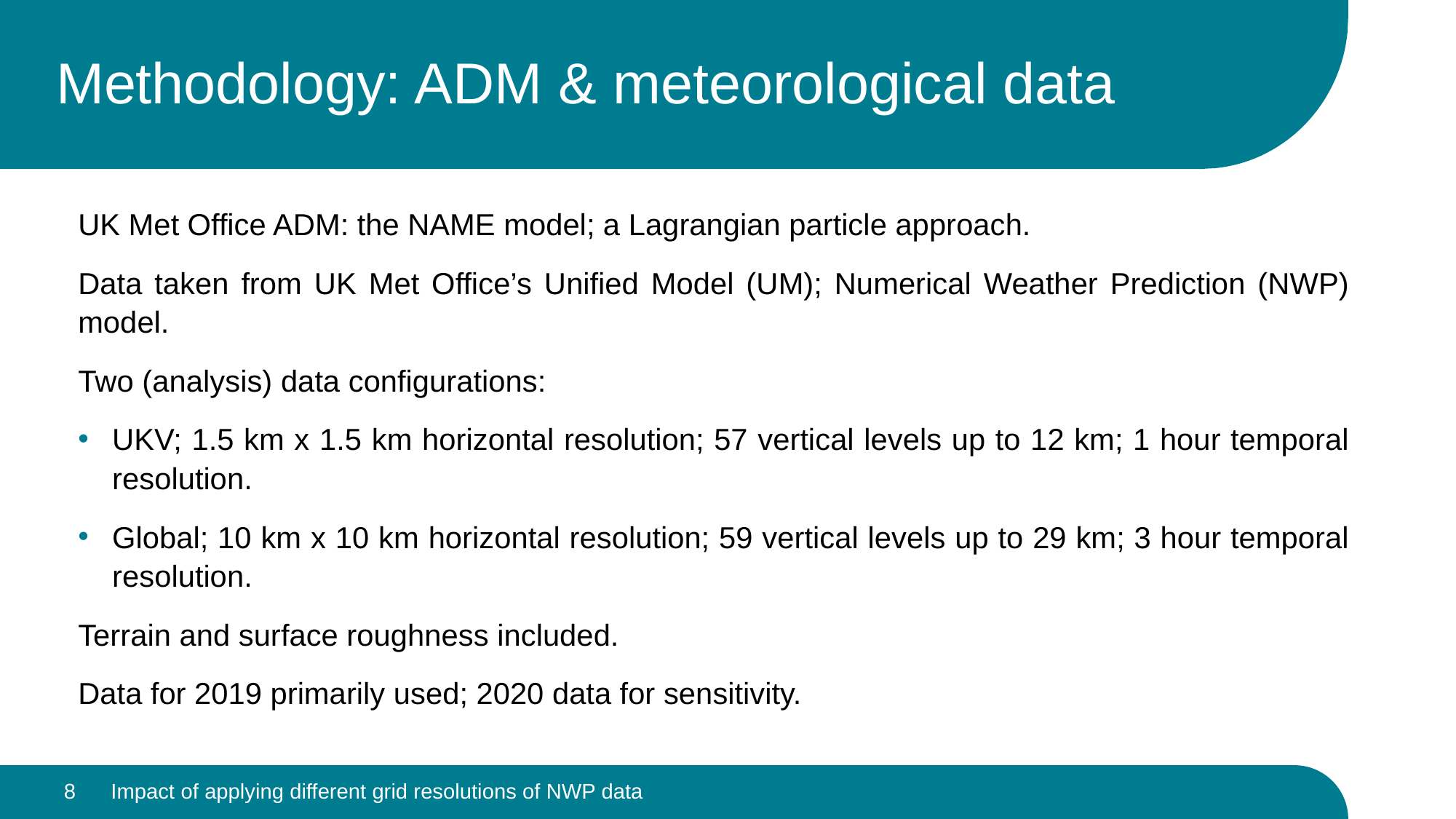

# Methodology: ADM & meteorological data
UK Met Office ADM: the NAME model; a Lagrangian particle approach.
Data taken from UK Met Office’s Unified Model (UM); Numerical Weather Prediction (NWP) model.
Two (analysis) data configurations:
UKV; 1.5 km x 1.5 km horizontal resolution; 57 vertical levels up to 12 km; 1 hour temporal resolution.
Global; 10 km x 10 km horizontal resolution; 59 vertical levels up to 29 km; 3 hour temporal resolution.
Terrain and surface roughness included.
Data for 2019 primarily used; 2020 data for sensitivity.
8
Impact of applying different grid resolutions of NWP data